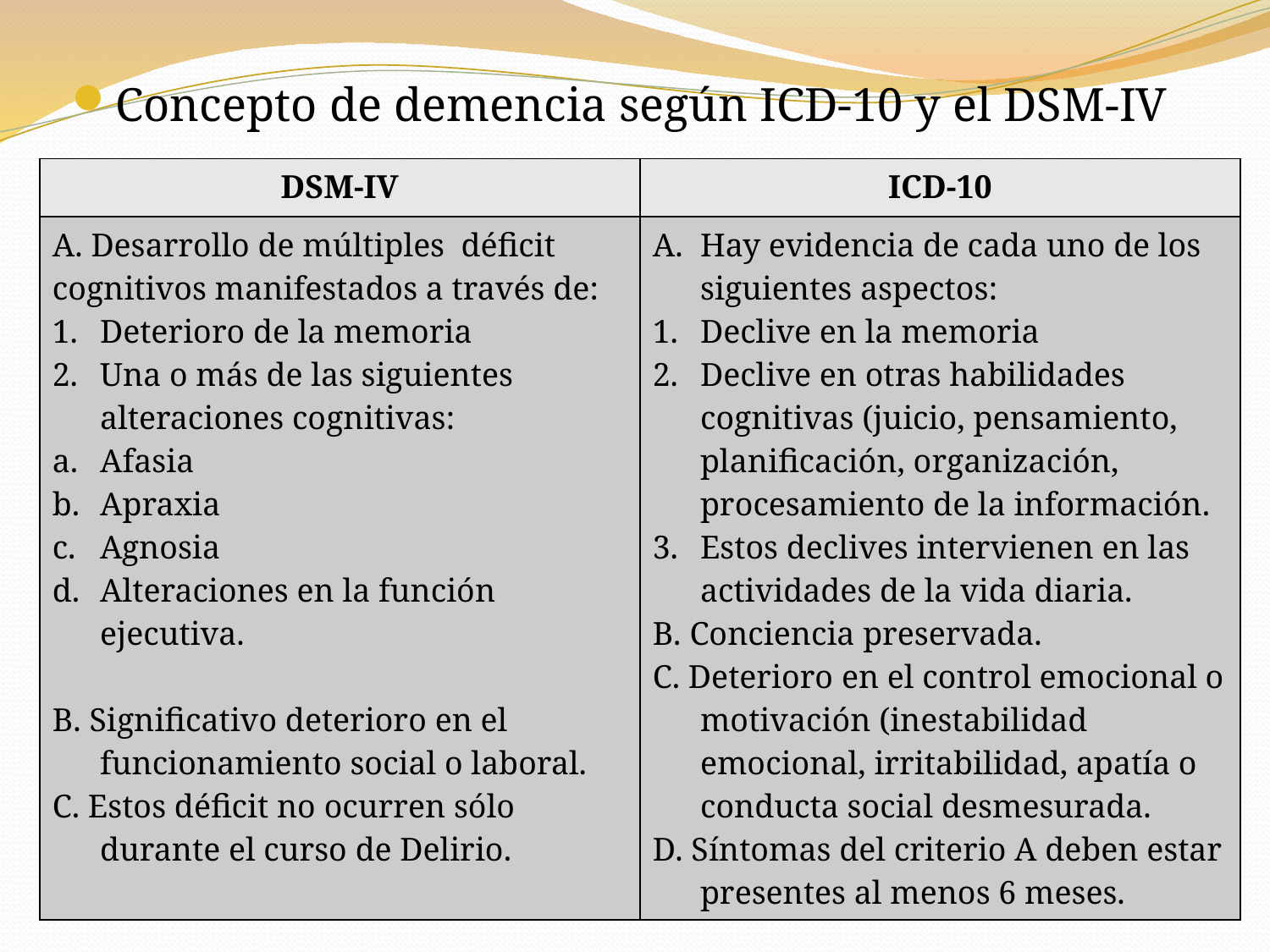

Concepto de demencia según ICD-10 y el DSM-IV

| DSM-IV | ICD-10 |
| --- | --- |
| A. Desarrollo de múltiples déficit cognitivos manifestados a través de: Deterioro de la memoria Una o más de las siguientes alteraciones cognitivas: Afasia Apraxia Agnosia Alteraciones en la función ejecutiva. B. Significativo deterioro en el funcionamiento social o laboral. C. Estos déficit no ocurren sólo durante el curso de Delirio. | Hay evidencia de cada uno de los siguientes aspectos: Declive en la memoria Declive en otras habilidades cognitivas (juicio, pensamiento, planificación, organización, procesamiento de la información. Estos declives intervienen en las actividades de la vida diaria. B. Conciencia preservada. C. Deterioro en el control emocional o motivación (inestabilidad emocional, irritabilidad, apatía o conducta social desmesurada. D. Síntomas del criterio A deben estar presentes al menos 6 meses. |